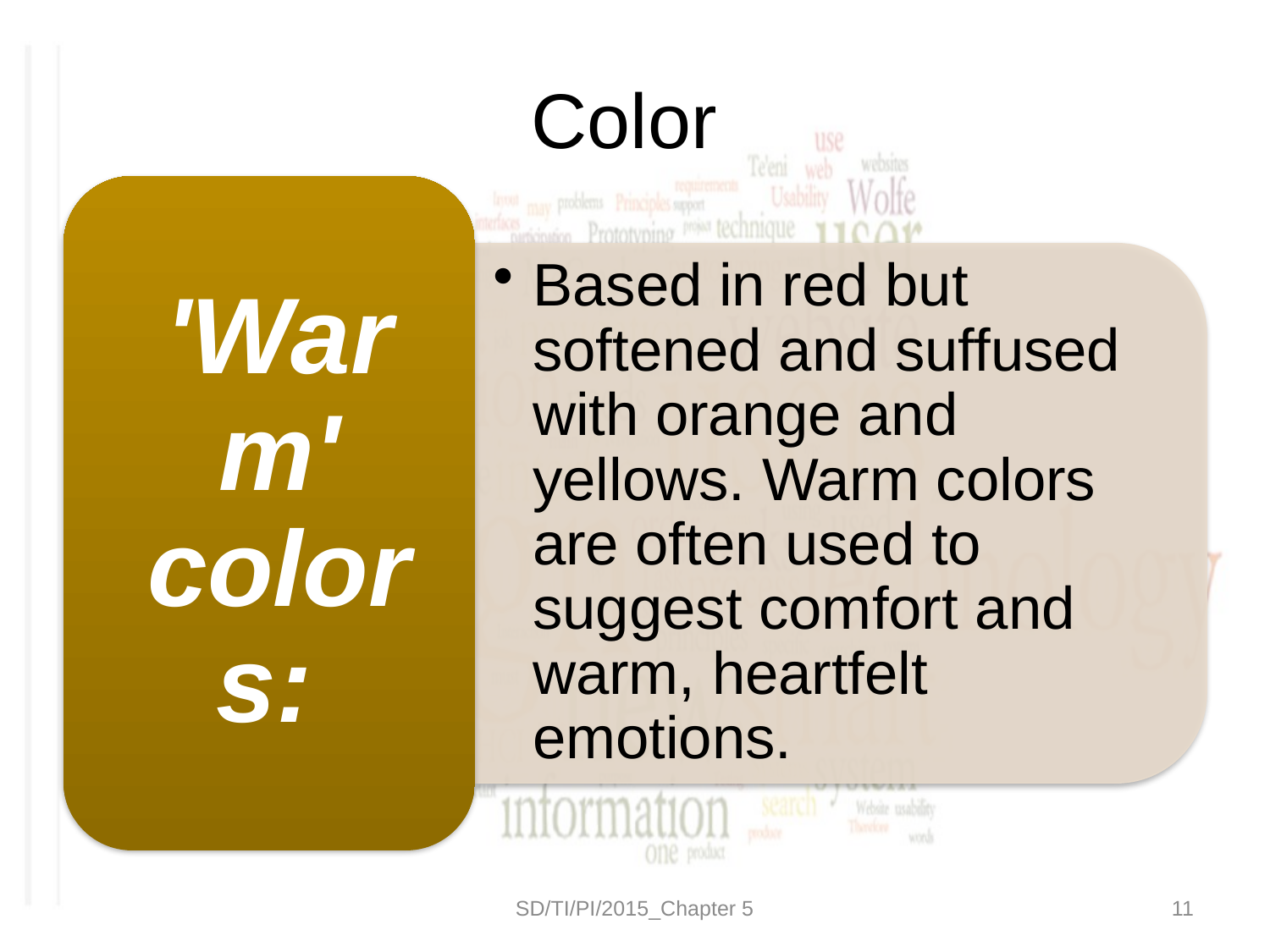

# Color
Based in red but softened and suffused with orange and yellows. Warm colors are often used to suggest comfort and warm, heartfelt emotions.
'Warm' colors:
SD/TI/PI/2015_Chapter 5
11